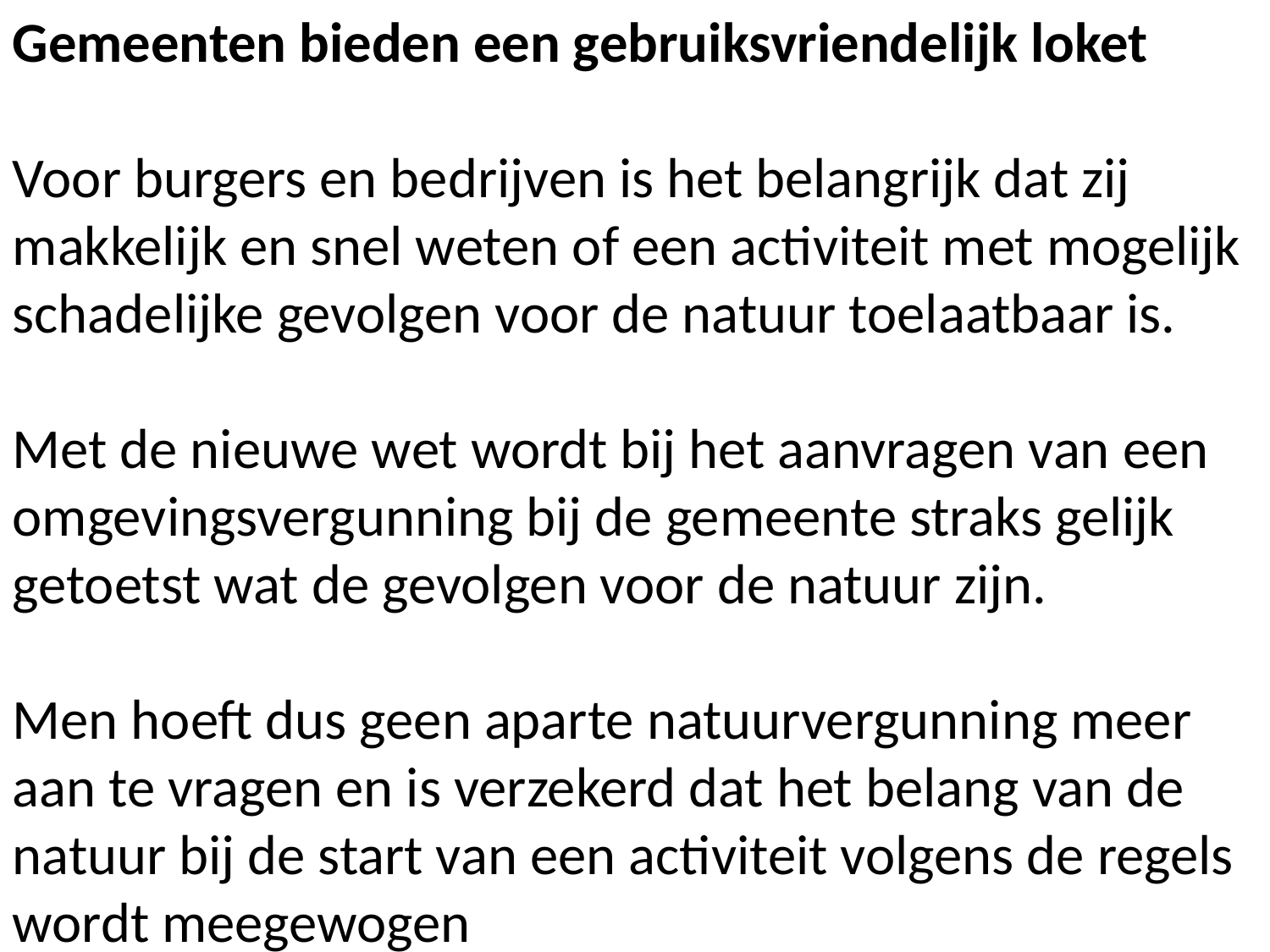

Gemeenten bieden een gebruiksvriendelijk loket

Voor burgers en bedrijven is het belangrijk dat zij makkelijk en snel weten of een activiteit met mogelijk schadelijke gevolgen voor de natuur toelaatbaar is.

Met de nieuwe wet wordt bij het aanvragen van een omgevingsvergunning bij de gemeente straks gelijk getoetst wat de gevolgen voor de natuur zijn.

Men hoeft dus geen aparte natuurvergunning meer aan te vragen en is verzekerd dat het belang van de natuur bij de start van een activiteit volgens de regels wordt meegewogen